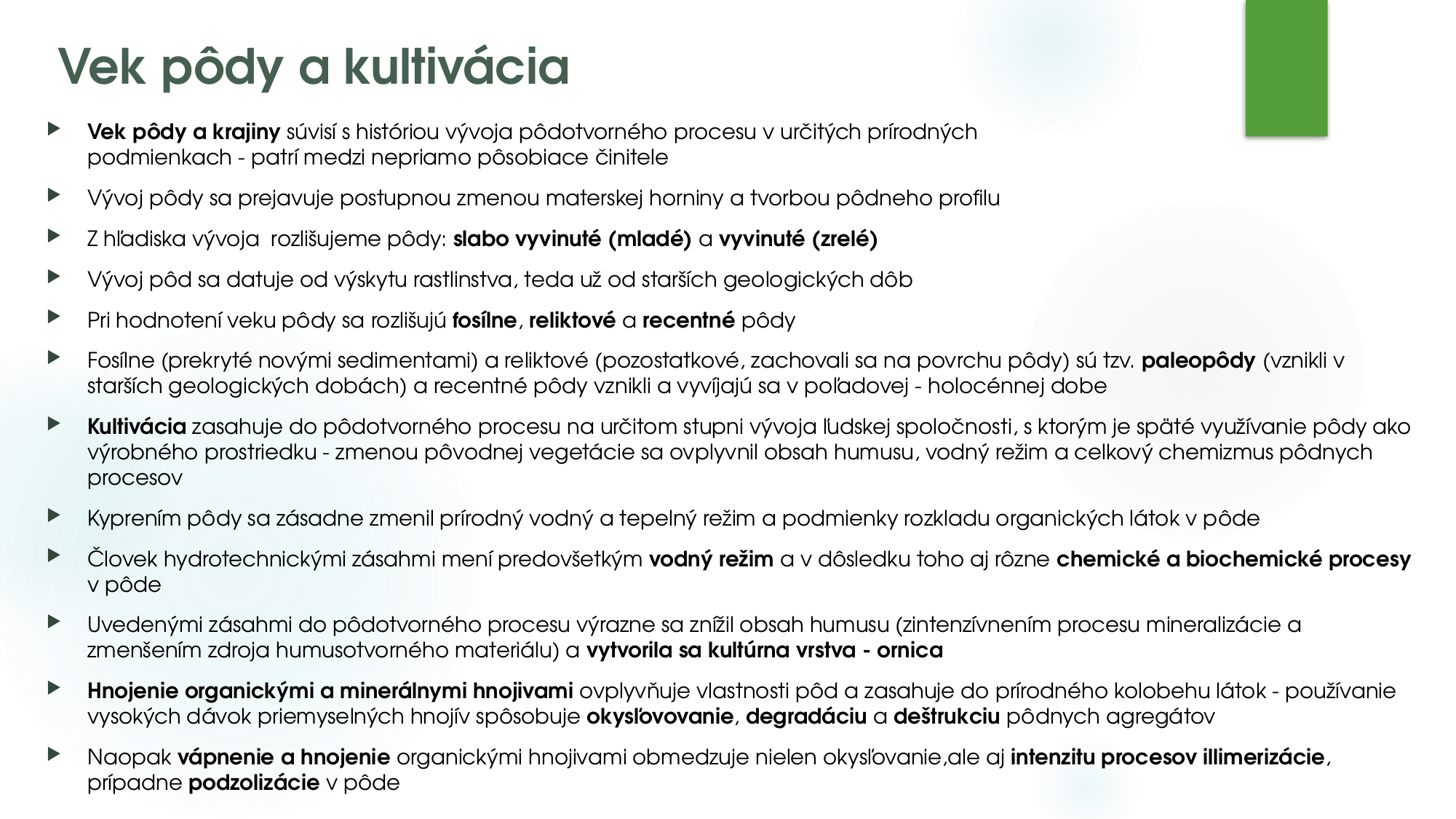

# Vek pôdy a kultivácia
Vek pôdy a krajiny súvisí s históriou vývoja pôdotvorného procesu v určitých prírodných
podmienkach - patrí medzi nepriamo pôsobiace činitele
Vývoj pôdy sa prejavuje postupnou zmenou materskej horniny a tvorbou pôdneho profilu
Z hľadiska vývoja  rozlišujeme pôdy: slabo vyvinuté (mladé) a vyvinuté (zrelé)
Vývoj pôd sa datuje od výskytu rastlinstva, teda už od starších geologických dôb
Pri hodnotení veku pôdy sa rozlišujú fosílne, reliktové a recentné pôdy
Fosílne (prekryté novými sedimentami) a reliktové (pozostatkové, zachovali sa na povrchu pôdy) sú tzv. paleopôdy (vznikli v starších geologických dobách) a recentné pôdy vznikli a vyvíjajú sa v poľadovej - holocénnej dobe
Kultivácia zasahuje do pôdotvorného procesu na určitom stupni vývoja ľudskej spoločnosti, s ktorým je späté využívanie pôdy ako výrobného prostriedku - zmenou pôvodnej vegetácie sa ovplyvnil obsah humusu, vodný režim a celkový chemizmus pôdnych procesov
Kyprením pôdy sa zásadne zmenil prírodný vodný a tepelný režim a podmienky rozkladu organických látok v pôde
Človek hydrotechnickými zásahmi mení predovšetkým vodný režim a v dôsledku toho aj rôzne chemické a biochemické procesy v pôde
Uvedenými zásahmi do pôdotvorného procesu výrazne sa znížil obsah humusu (zintenzívnením procesu mineralizácie a zmenšením zdroja humusotvorného materiálu) a vytvorila sa kultúrna vrstva - ornica
Hnojenie organickými a minerálnymi hnojivami ovplyvňuje vlastnosti pôd a zasahuje do prírodného kolobehu látok - používanie vysokých dávok priemyselných hnojív spôsobuje okysľovovanie, degradáciu a deštrukciu pôdnych agregátov
Naopak vápnenie a hnojenie organickými hnojivami obmedzuje nielen okysľovanie,ale aj intenzitu procesov illimerizácie, prípadne podzolizácie v pôde